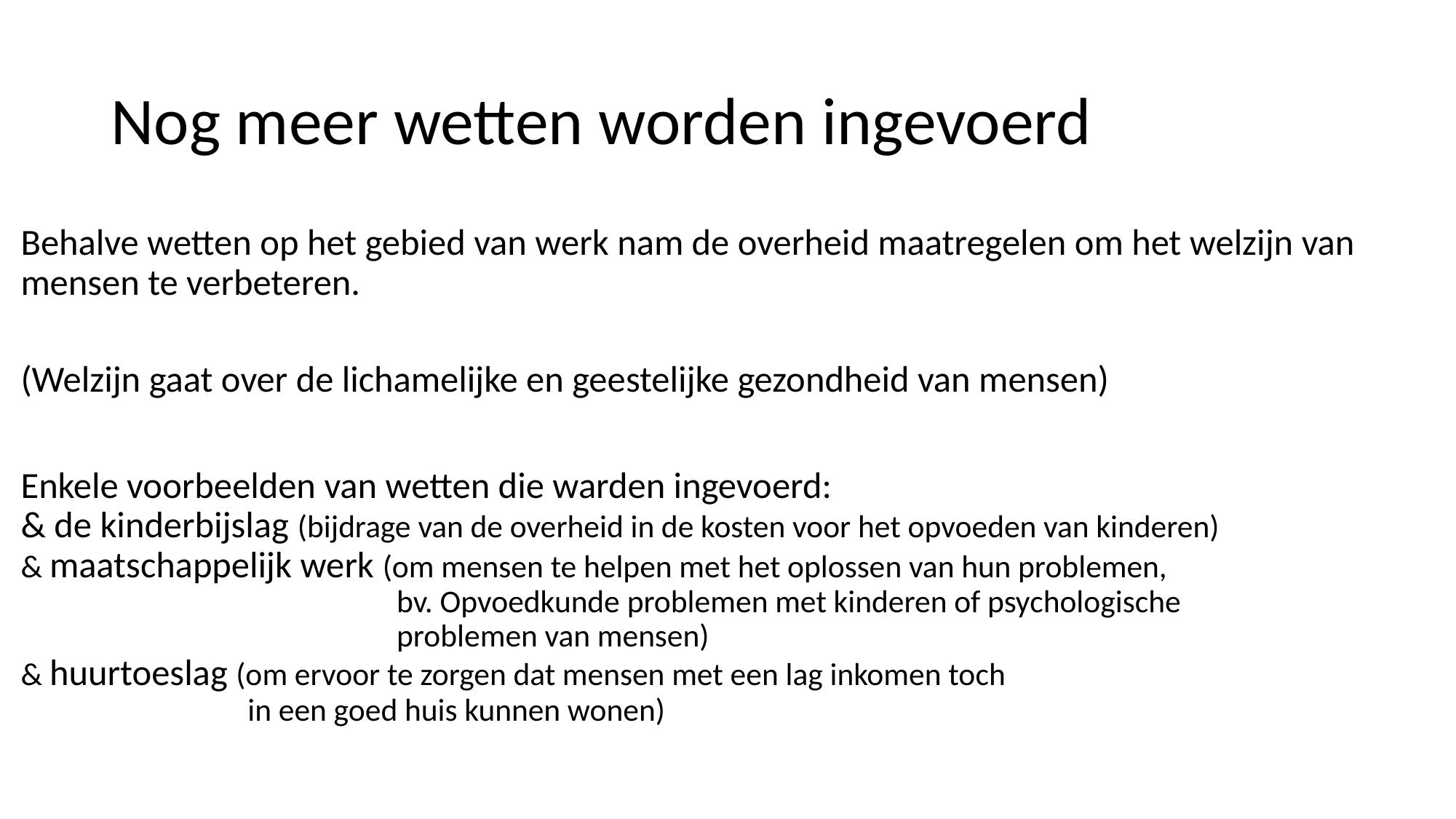

# Nog meer wetten worden ingevoerd
Behalve wetten op het gebied van werk nam de overheid maatregelen om het welzijn van mensen te verbeteren.
(Welzijn gaat over de lichamelijke en geestelijke gezondheid van mensen)

Enkele voorbeelden van wetten die warden ingevoerd:
& de kinderbijslag (bijdrage van de overheid in de kosten voor het opvoeden van kinderen)
& maatschappelijk werk (om mensen te helpen met het oplossen van hun problemen,
                                                     bv. Opvoedkunde problemen met kinderen of psychologische
                                                     problemen van mensen)
& huurtoeslag (om ervoor te zorgen dat mensen met een lag inkomen toch
                                in een goed huis kunnen wonen)